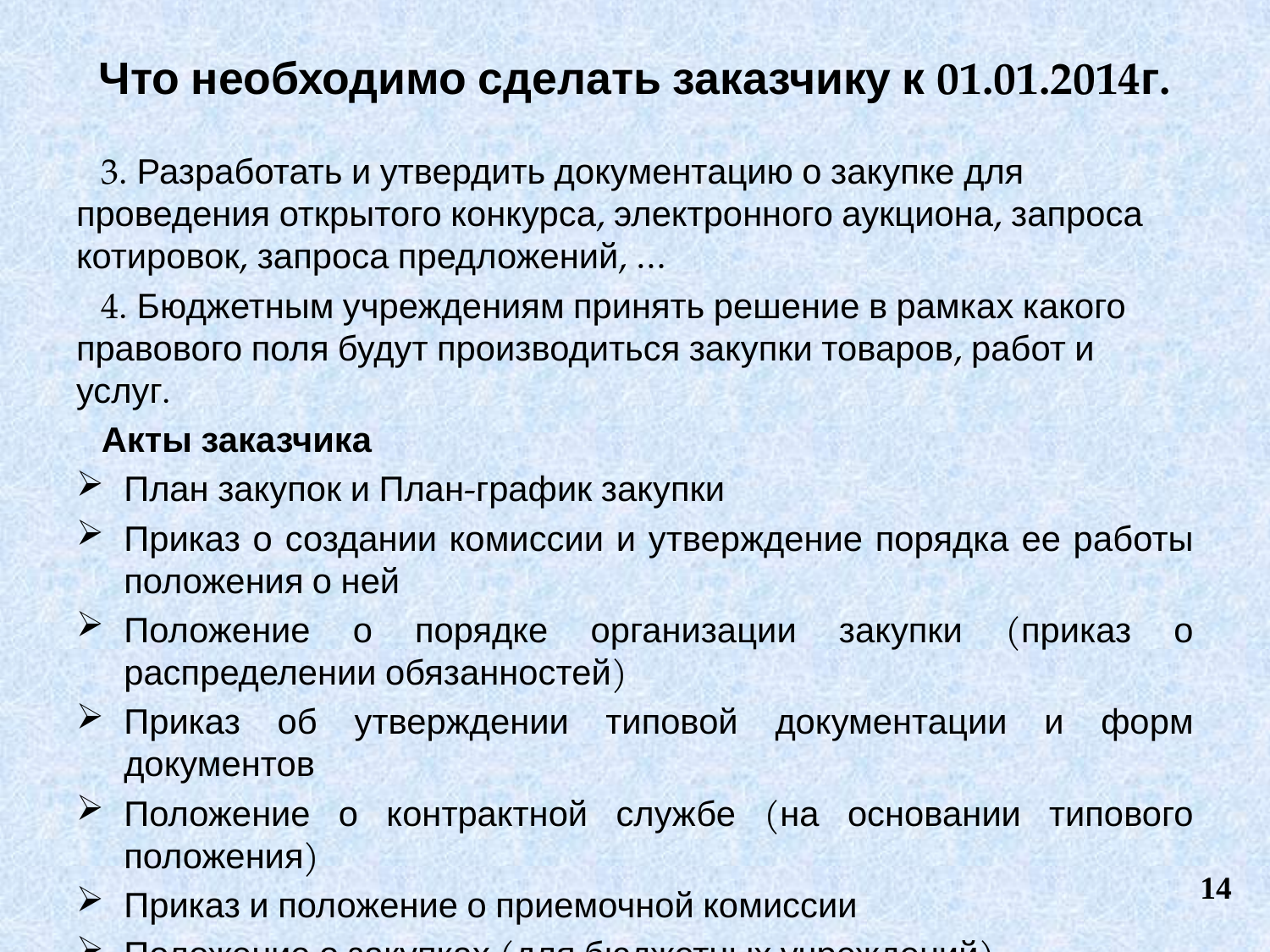

# Что необходимо сделать заказчику к 01.01.2014г.
3. Разработать и утвердить документацию о закупке для проведения открытого конкурса, электронного аукциона, запроса котировок, запроса предложений, …
4. Бюджетным учреждениям принять решение в рамках какого правового поля будут производиться закупки товаров, работ и услуг.
Акты заказчика
План закупок и План-график закупки
Приказ о создании комиссии и утверждение порядка ее работы положения о ней
Положение о порядке организации закупки (приказ о распределении обязанностей)
Приказ об утверждении типовой документации и форм документов
Положение о контрактной службе (на основании типового положения)
Приказ и положение о приемочной комиссии
Положение о закупках (для бюджетных учреждений)
Иные

14